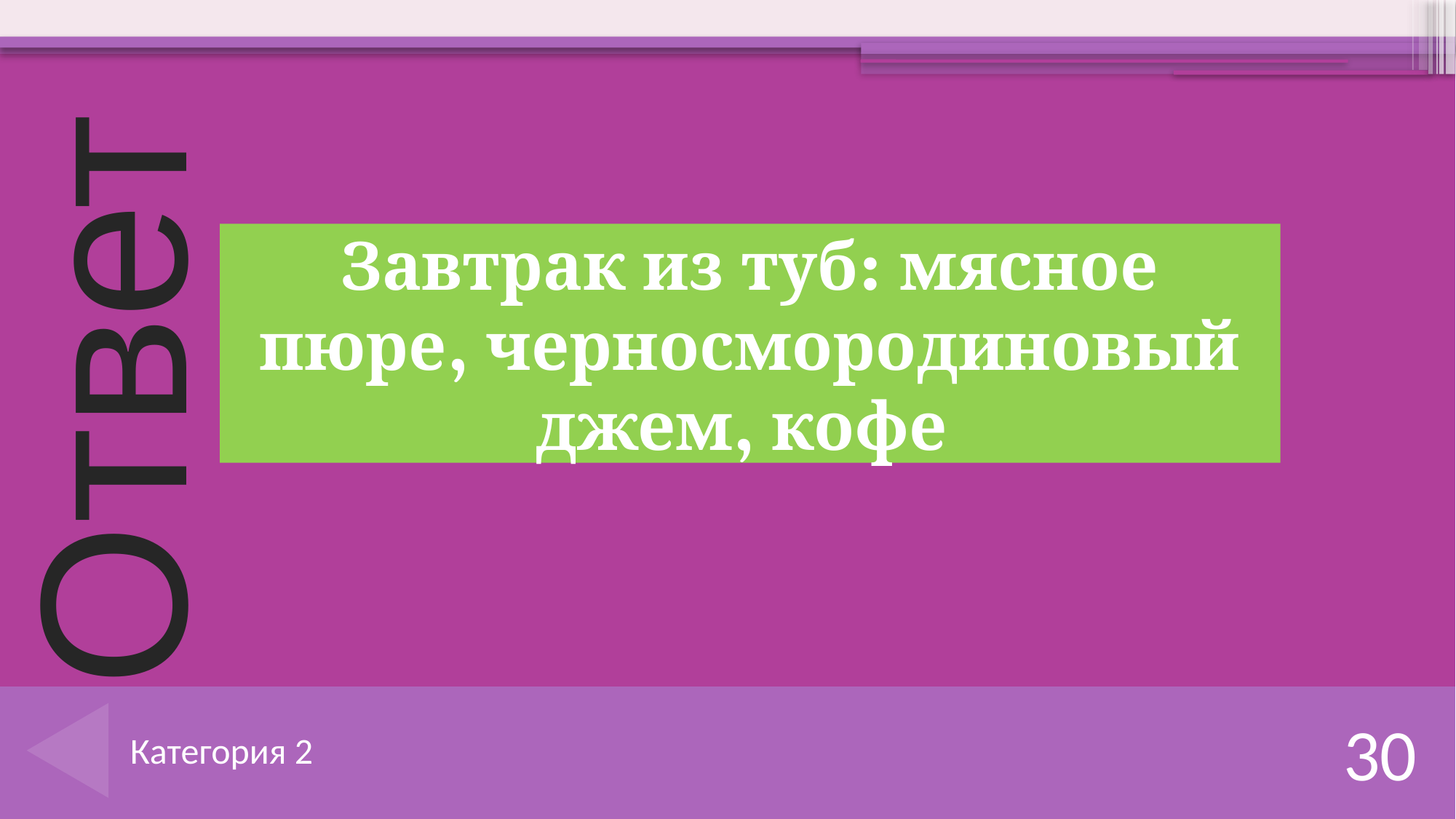

Завтрак из туб: мясное пюре, черносмородиновый джем, кофе
# Категория 2
30